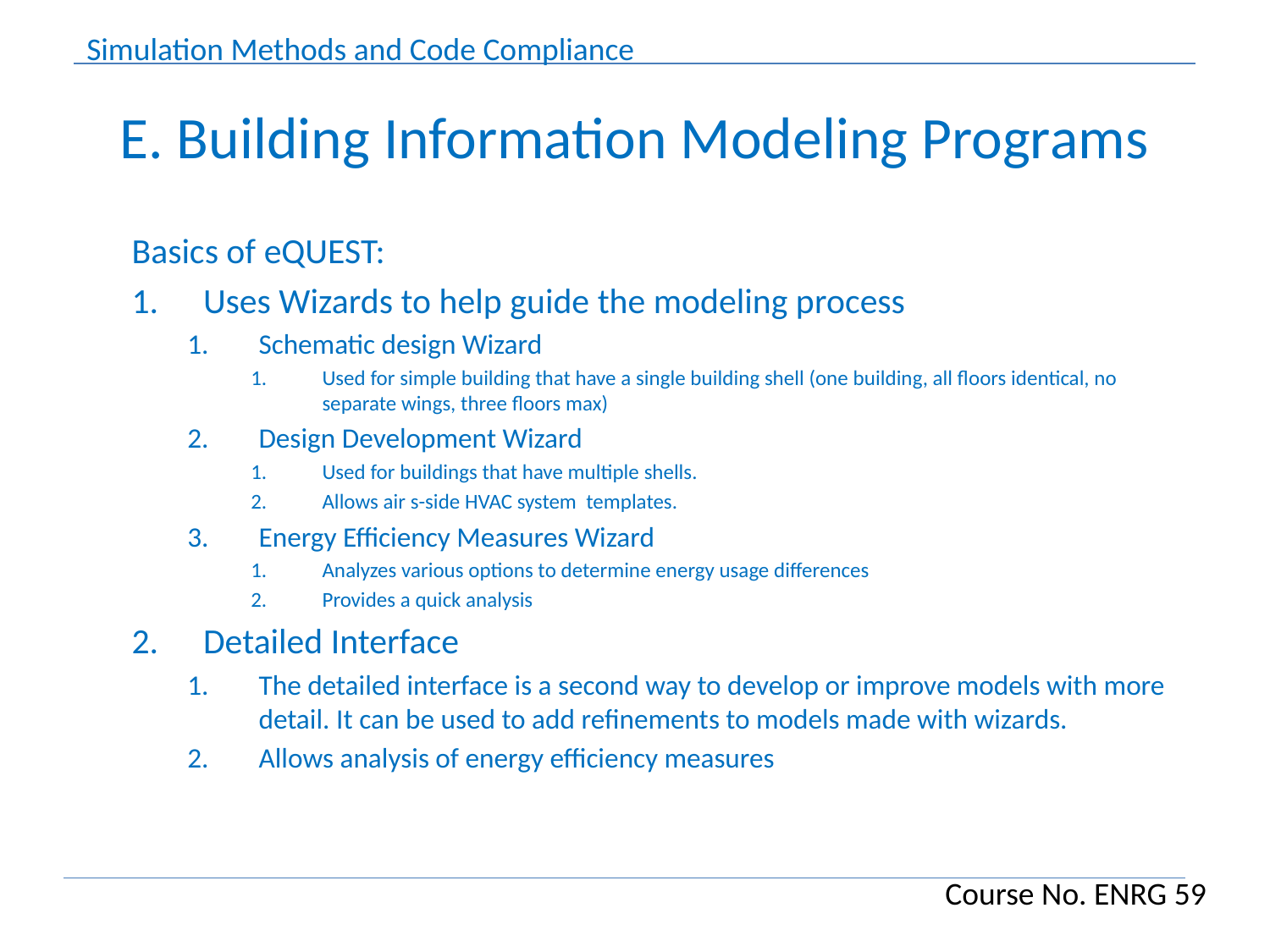

# E. Building Information Modeling Programs
Basics of eQUEST:
Uses Wizards to help guide the modeling process
Schematic design Wizard
Used for simple building that have a single building shell (one building, all floors identical, no separate wings, three floors max)
Design Development Wizard
Used for buildings that have multiple shells.
Allows air s-side HVAC system  templates.
Energy Efficiency Measures Wizard
Analyzes various options to determine energy usage differences
Provides a quick analysis
Detailed Interface
The detailed interface is a second way to develop or improve models with more detail. It can be used to add refinements to models made with wizards.
Allows analysis of energy efficiency measures